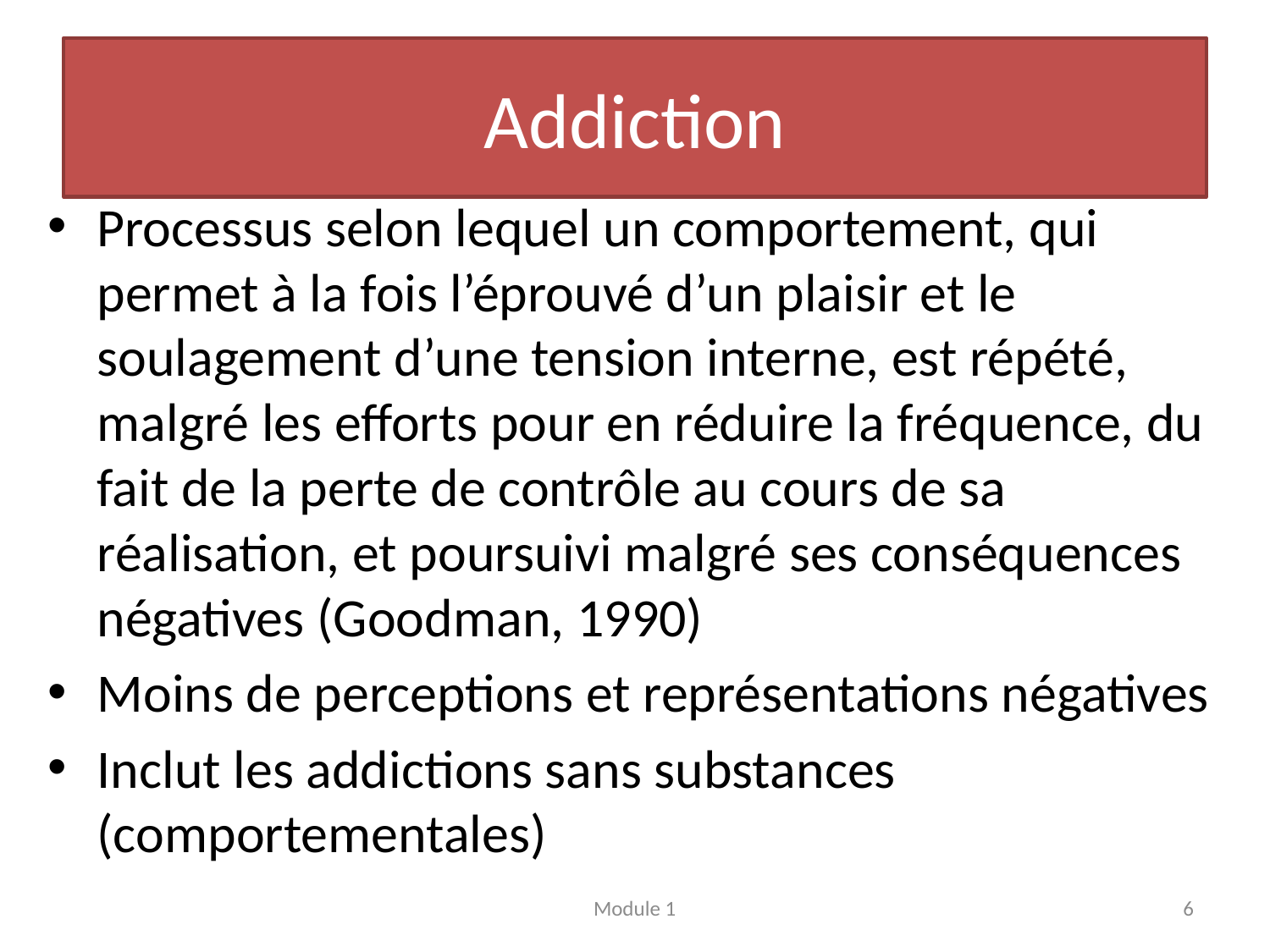

# Addiction
Processus selon lequel un comportement, qui permet à la fois l’éprouvé d’un plaisir et le soulagement d’une tension interne, est répété, malgré les efforts pour en réduire la fréquence, du fait de la perte de contrôle au cours de sa réalisation, et poursuivi malgré ses conséquences négatives (Goodman, 1990)
Moins de perceptions et représentations négatives
Inclut les addictions sans substances (comportementales)
Module 1
6